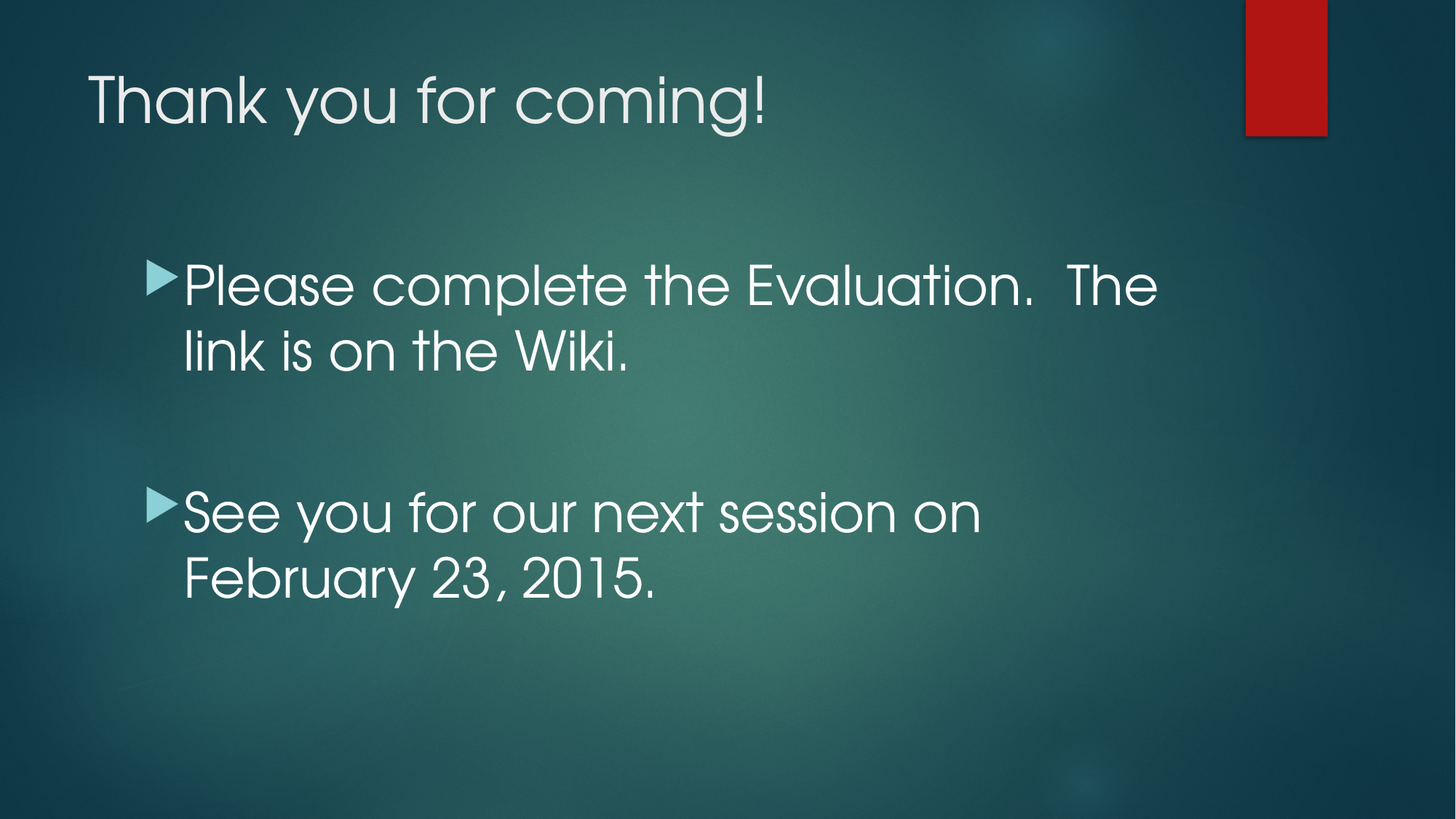

# Thank you for coming!
Please complete the Evaluation.  The link is on the Wiki.

See you for our next session on February 23, 2015.